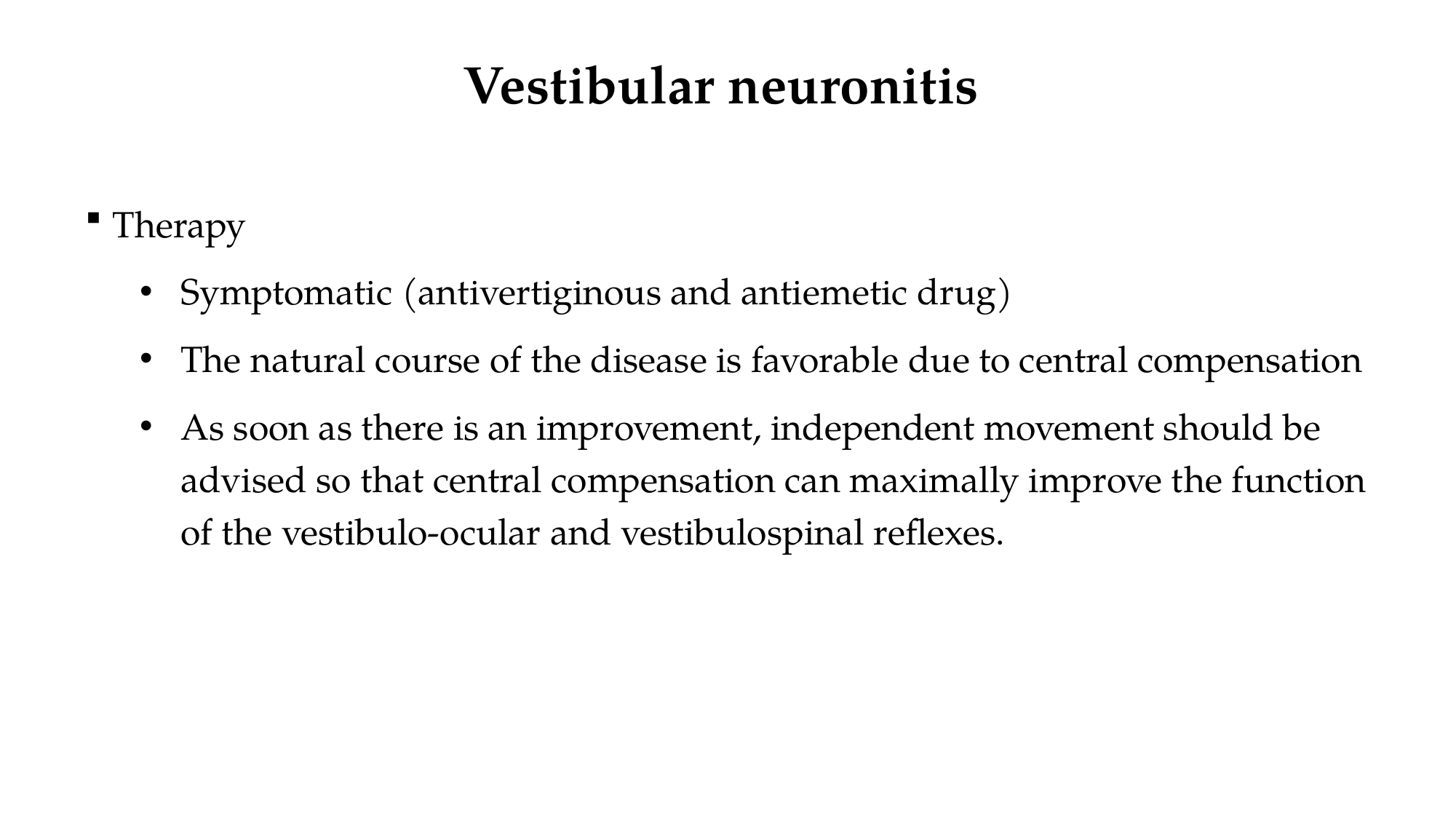

Vestibular neuronitis
Therapy
Symptomatic (antivertiginous and antiemetic drug)
The natural course of the disease is favorable due to central compensation
As soon as there is an improvement, independent movement should be advised so that central compensation can maximally improve the function of the vestibulo-ocular and vestibulospinal reflexes.